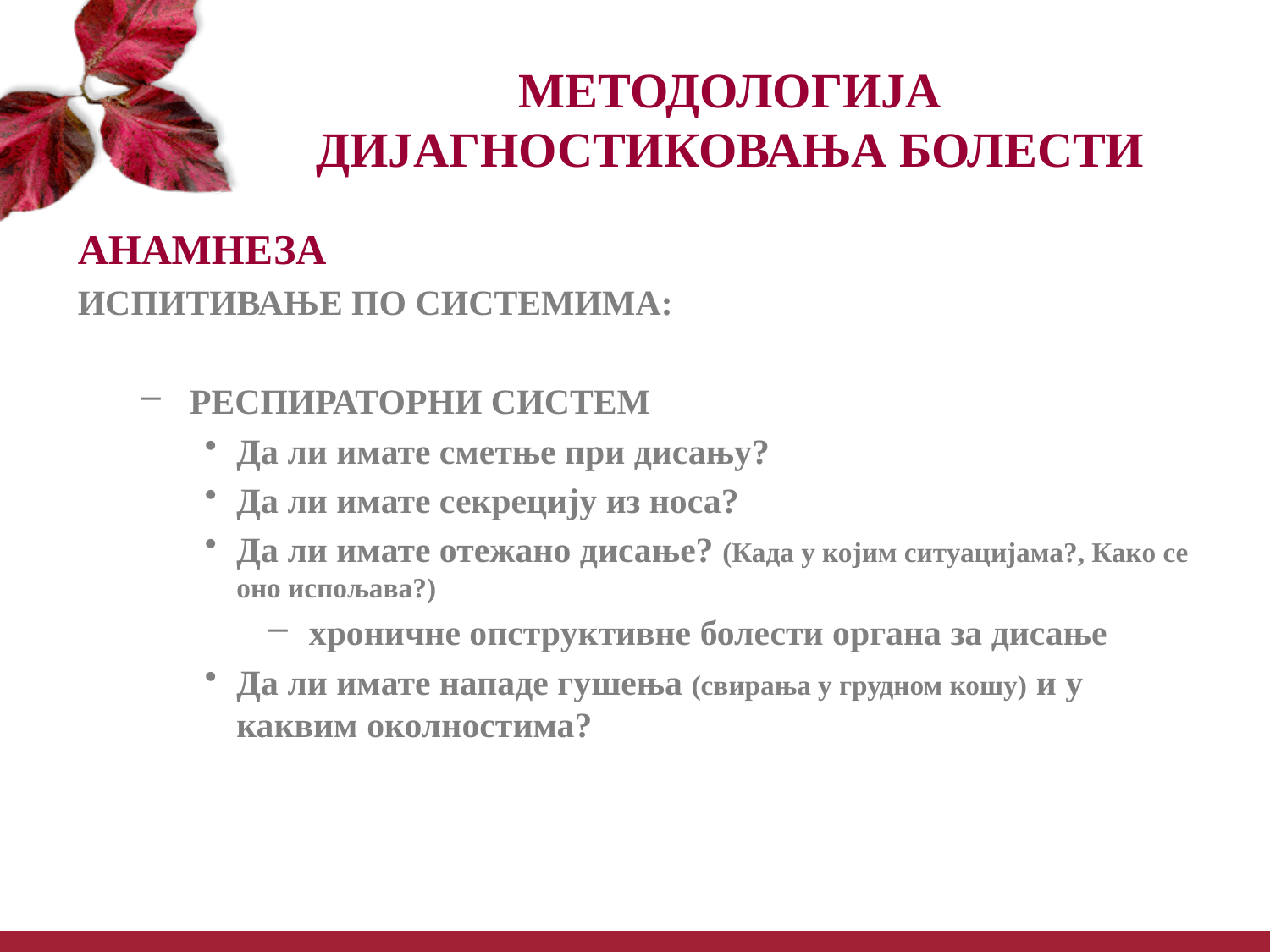

# МЕТОДОЛОГИЈА ДИЈАГНОСТИКОВАЊА БОЛЕСТИ
АНАМНЕЗА
ИСПИТИВАЊЕ ПО СИСТЕМИМА:

 РЕСПИРАТОРНИ СИСТЕМ
Да ли имате сметње при дисању?
Да ли имате секрецију из носа?
Да ли имате отежано дисање? (Када у којим ситуацијама?, Како се оно испољава?)
 хроничне опструктивне болести органа за дисање
Да ли имате нападе гушења (свирања у грудном кошу) и у каквим околностима?